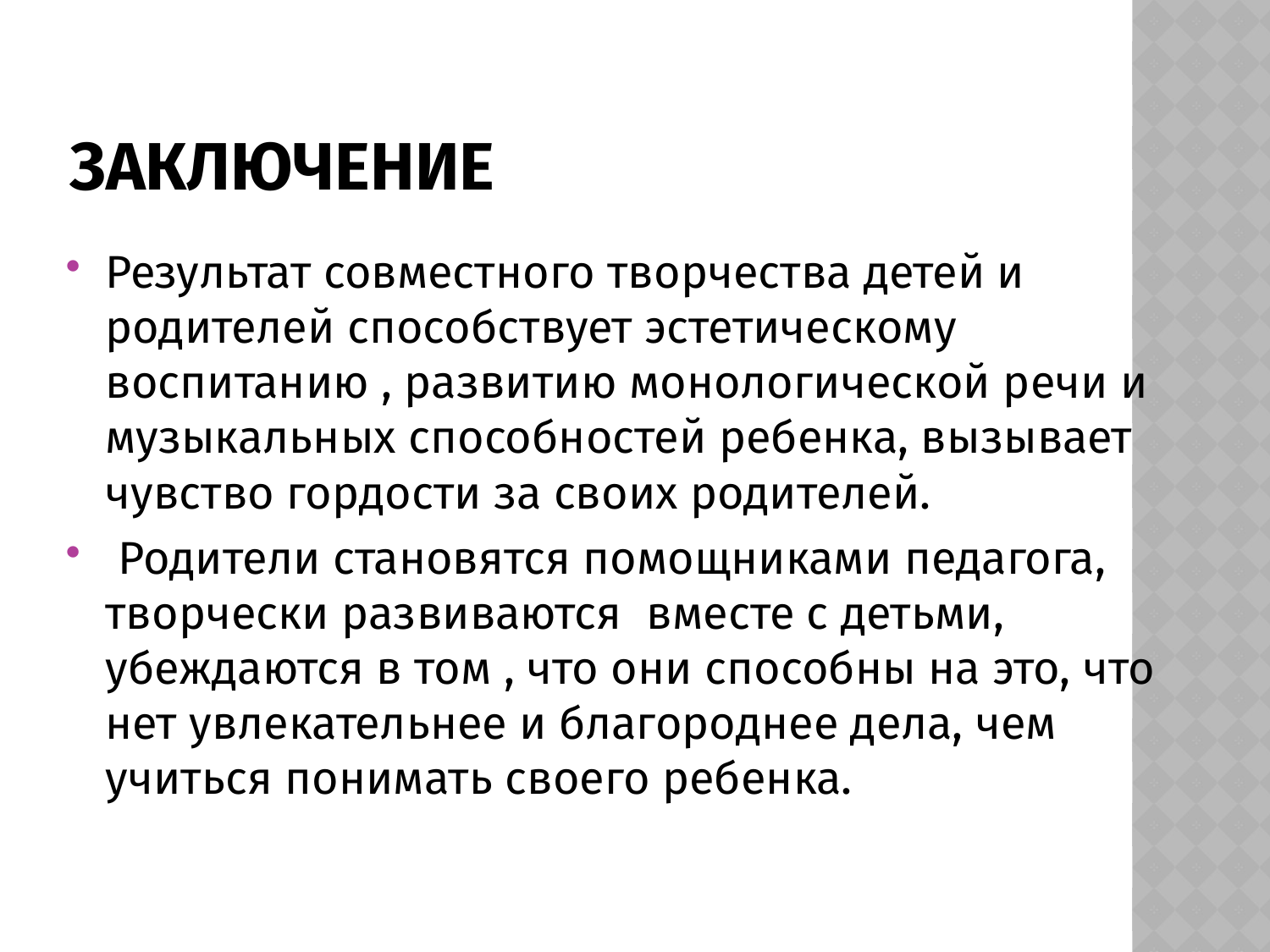

# Заключение
Результат совместного творчества детей и родителей способствует эстетическому воспитанию , развитию монологической речи и музыкальных способностей ребенка, вызывает чувство гордости за своих родителей.
 Родители становятся помощниками педагога, творчески развиваются  вместе с детьми,  убеждаются в том , что они способны на это, что нет увлекательнее и благороднее дела, чем учиться понимать своего ребенка.